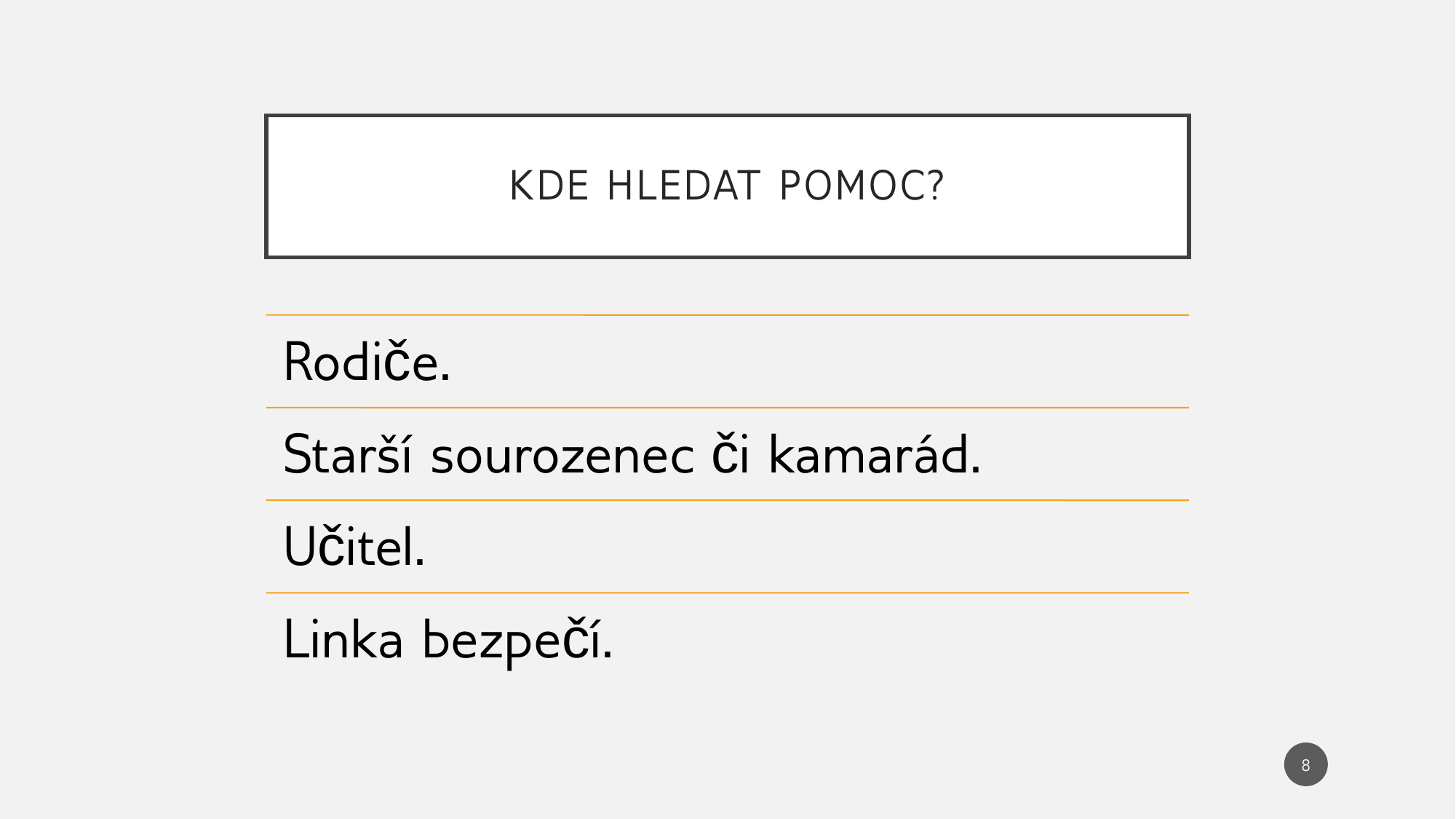

# Kde hledat pomoc?
Rodiče.
Starší sourozenec či kamarád.
Učitel.
Linka bezpečí.
8